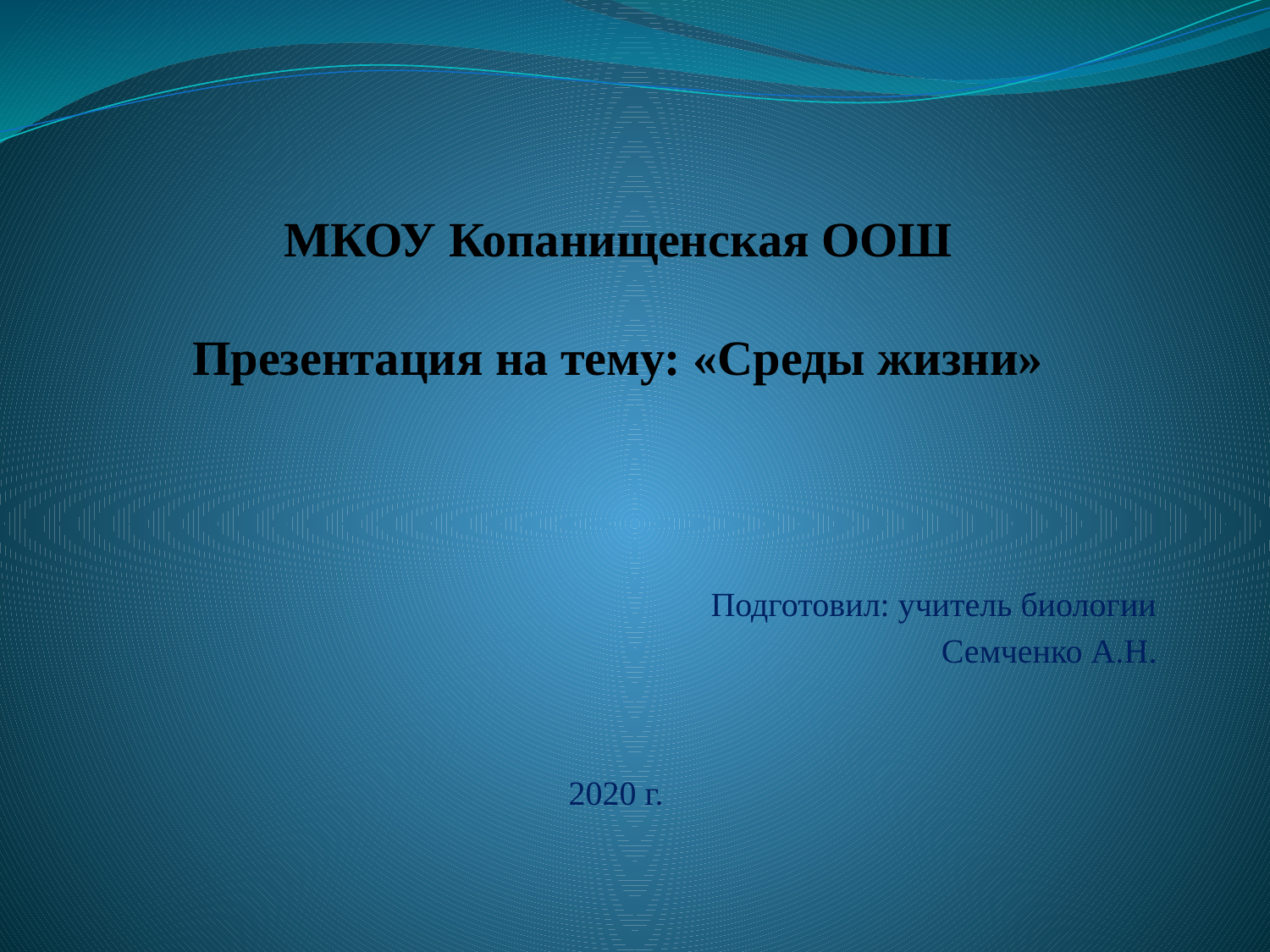

# МКОУ Копанищенская ООШ Презентация на тему: «Среды жизни»
Подготовил: учитель биологии
Семченко А.Н.

2020 г.